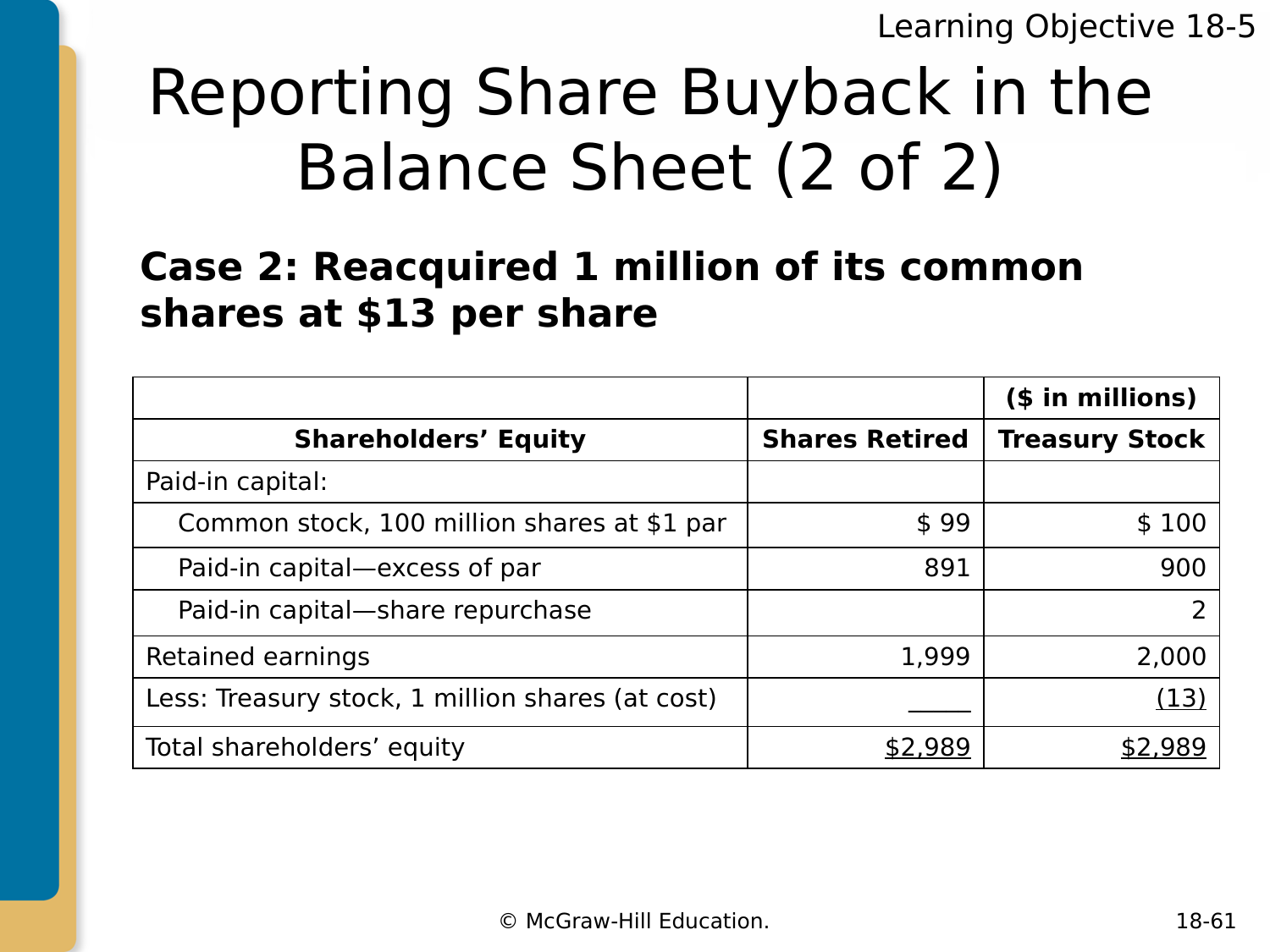

Learning Objective 18-5
# Reporting Share Buyback in the Balance Sheet (2 of 2)
Case 2: Reacquired 1 million of its common shares at $13 per share
|  |  | ($ in millions) |
| --- | --- | --- |
| Shareholders’ Equity | Shares Retired | Treasury Stock |
| Paid-in capital: |  |  |
| Common stock, 100 million shares at $1 par | $ 99 | $ 100 |
| Paid-in capital—excess of par | 891 | 900 |
| Paid-in capital—share repurchase |  | 2 |
| Retained earnings | 1,999 | 2,000 |
| Less: Treasury stock, 1 million shares (at cost) | \_\_\_\_\_ | (13) |
| Total shareholders’ equity | $2,989 | $2,989 |